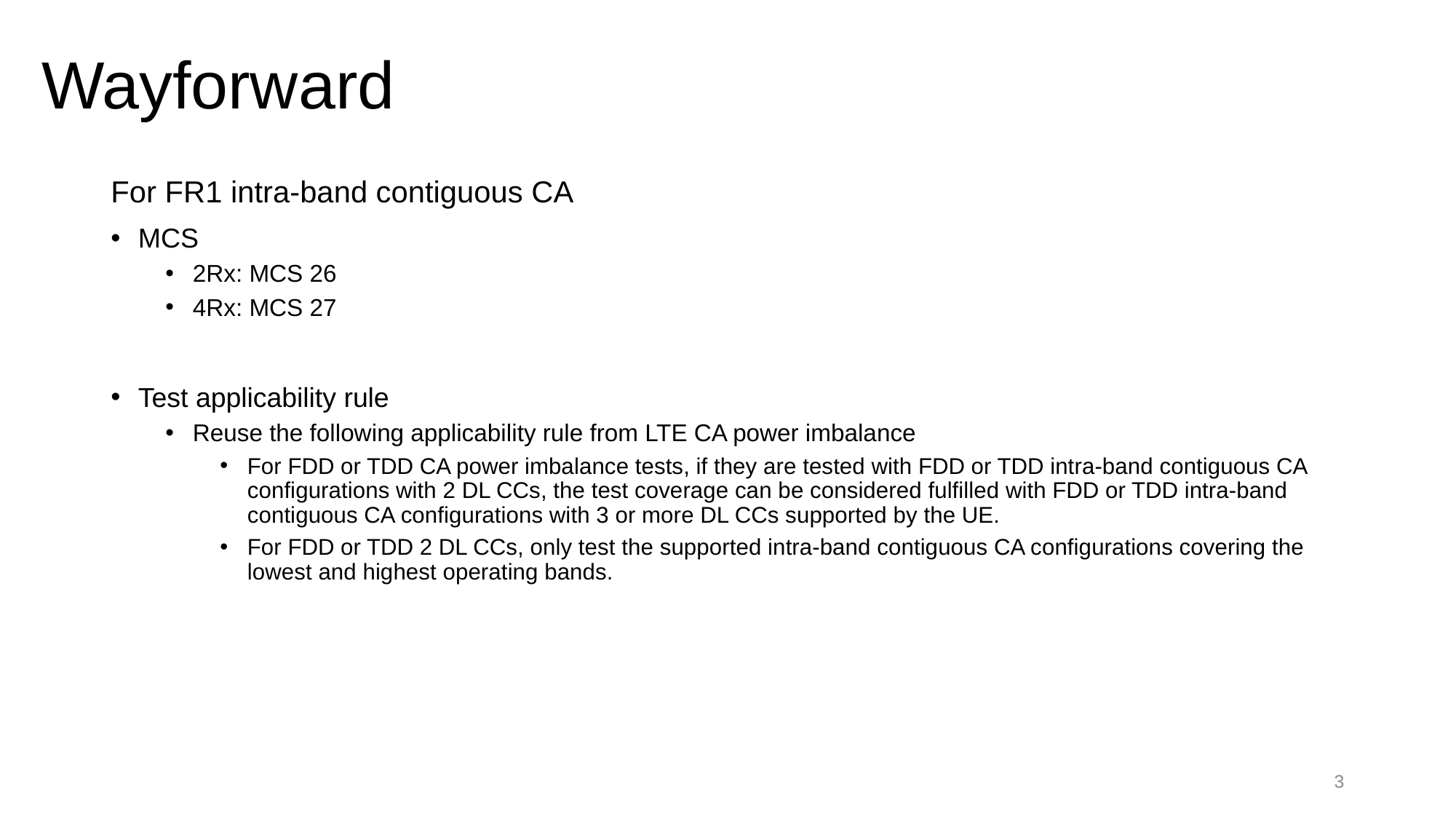

# Wayforward
For FR1 intra-band contiguous CA
MCS
2Rx: MCS 26
4Rx: MCS 27

Test applicability rule
Reuse the following applicability rule from LTE CA power imbalance
For FDD or TDD CA power imbalance tests, if they are tested with FDD or TDD intra-band contiguous CA configurations with 2 DL CCs, the test coverage can be considered fulfilled with FDD or TDD intra-band contiguous CA configurations with 3 or more DL CCs supported by the UE.
For FDD or TDD 2 DL CCs, only test the supported intra-band contiguous CA configurations covering the lowest and highest operating bands.

3